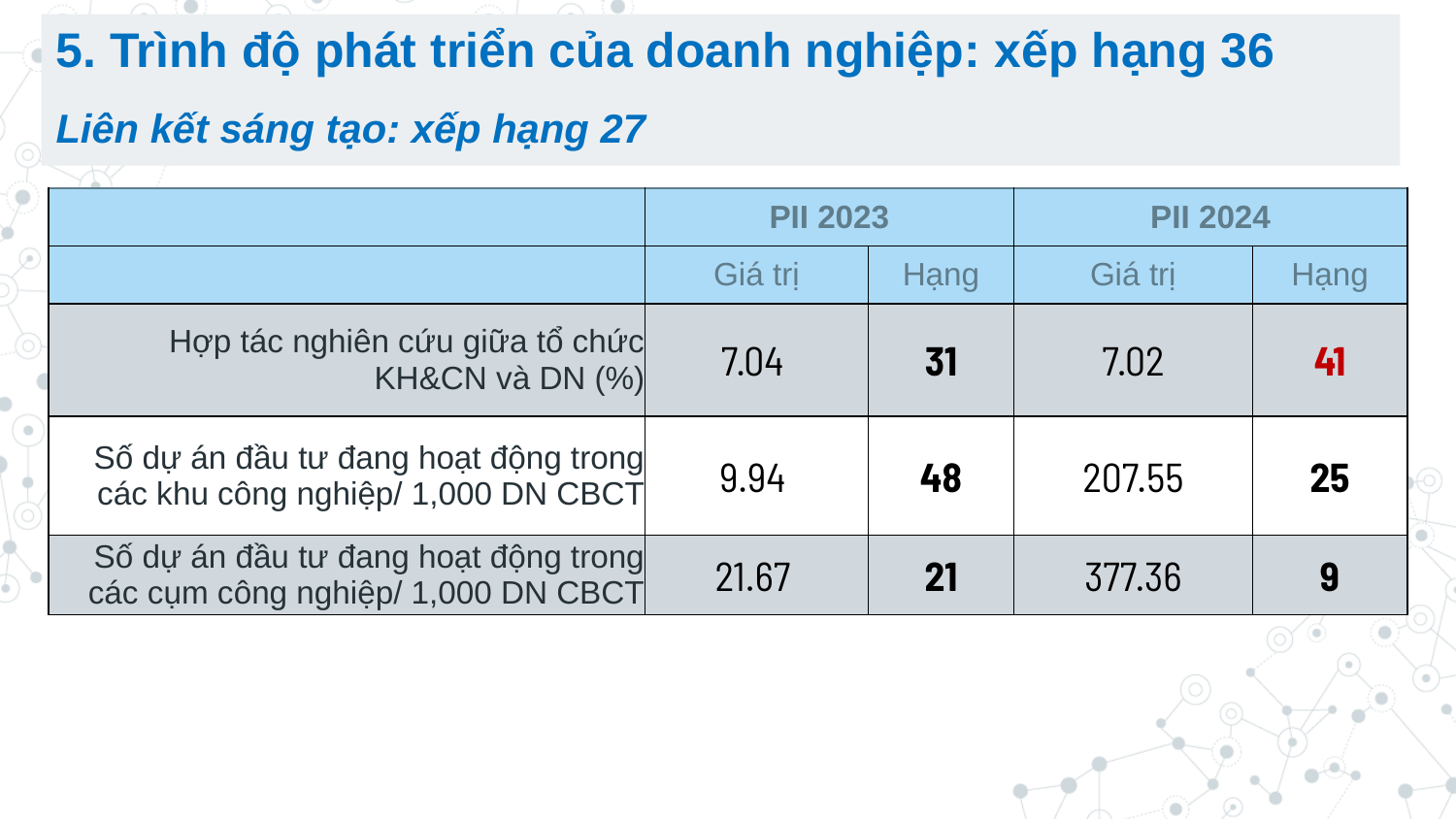

5. Trình độ phát triển của doanh nghiệp: xếp hạng 36
Liên kết sáng tạo: xếp hạng 27
|  | PII 2023 |  | PII 2024 |  |
| --- | --- | --- | --- | --- |
|  | Giá trị | Hạng | Giá trị | Hạng |
| Hợp tác nghiên cứu giữa tổ chức KH&CN và DN (%) | 7.04 | 31 | 7.02 | 41 |
| Số dự án đầu tư đang hoạt động trong các khu công nghiệp/ 1,000 DN CBCT | 9.94 | 48 | 207.55 | 25 |
| Số dự án đầu tư đang hoạt động trong các cụm công nghiệp/ 1,000 DN CBCT | 21.67 | 21 | 377.36 | 9 |